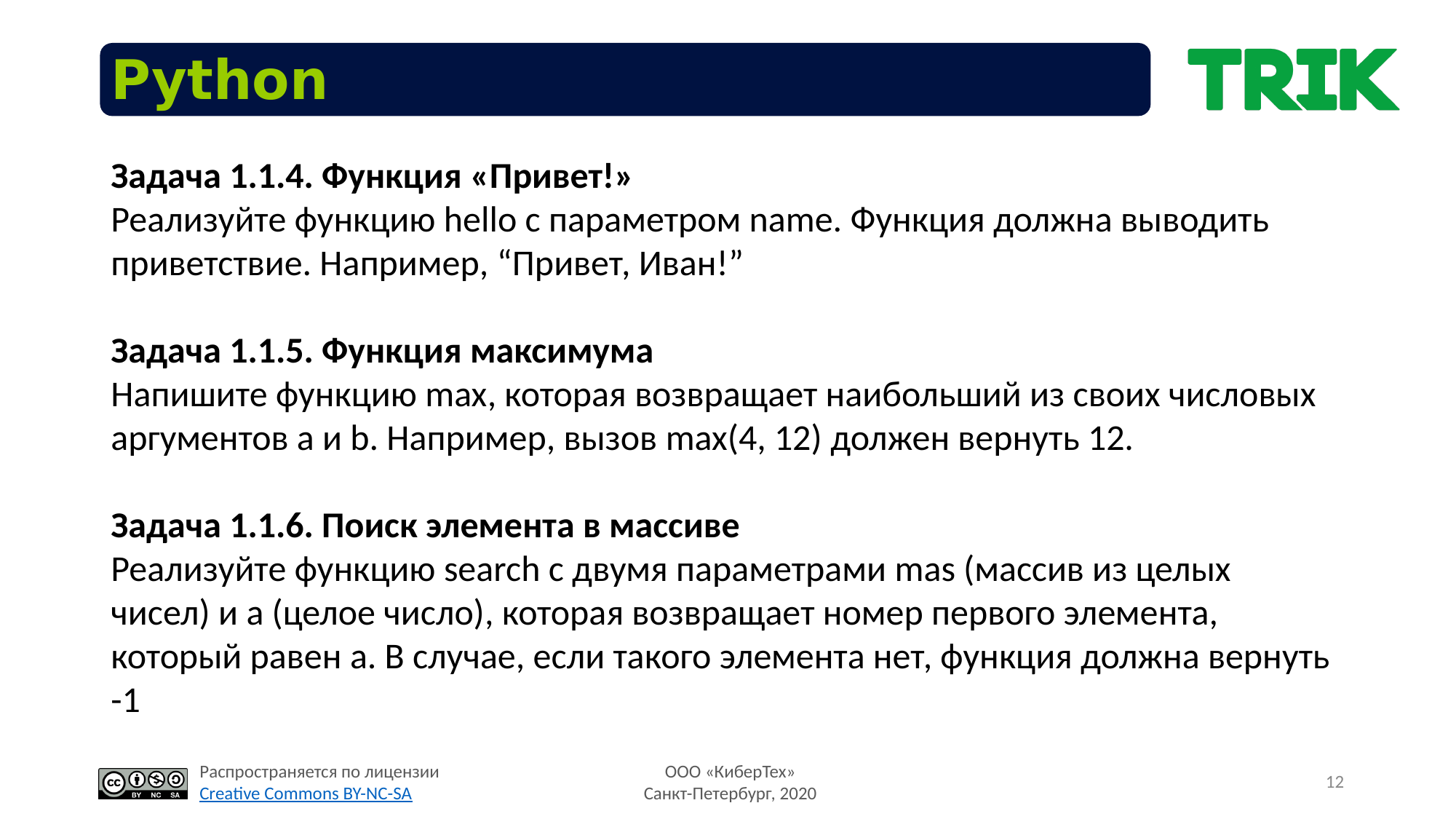

# Python
Задача 1.1.4. Функция «Привет!»
Реализуйте функцию hello с параметром name. Функция должна выводить приветствие. Например, “Привет, Иван!”
Задача 1.1.5. Функция максимума
Напишите функцию max, которая возвращает наибольший из своих числовых аргументов a и b. Например, вызов max(4, 12) должен вернуть 12.

Задача 1.1.6. Поиск элемента в массиве
Реализуйте функцию search с двумя параметрами mas (массив из целых чисел) и a (целое число), которая возвращает номер первого элемента, который равен a. В случае, если такого элемента нет, функция должна вернуть -1

12